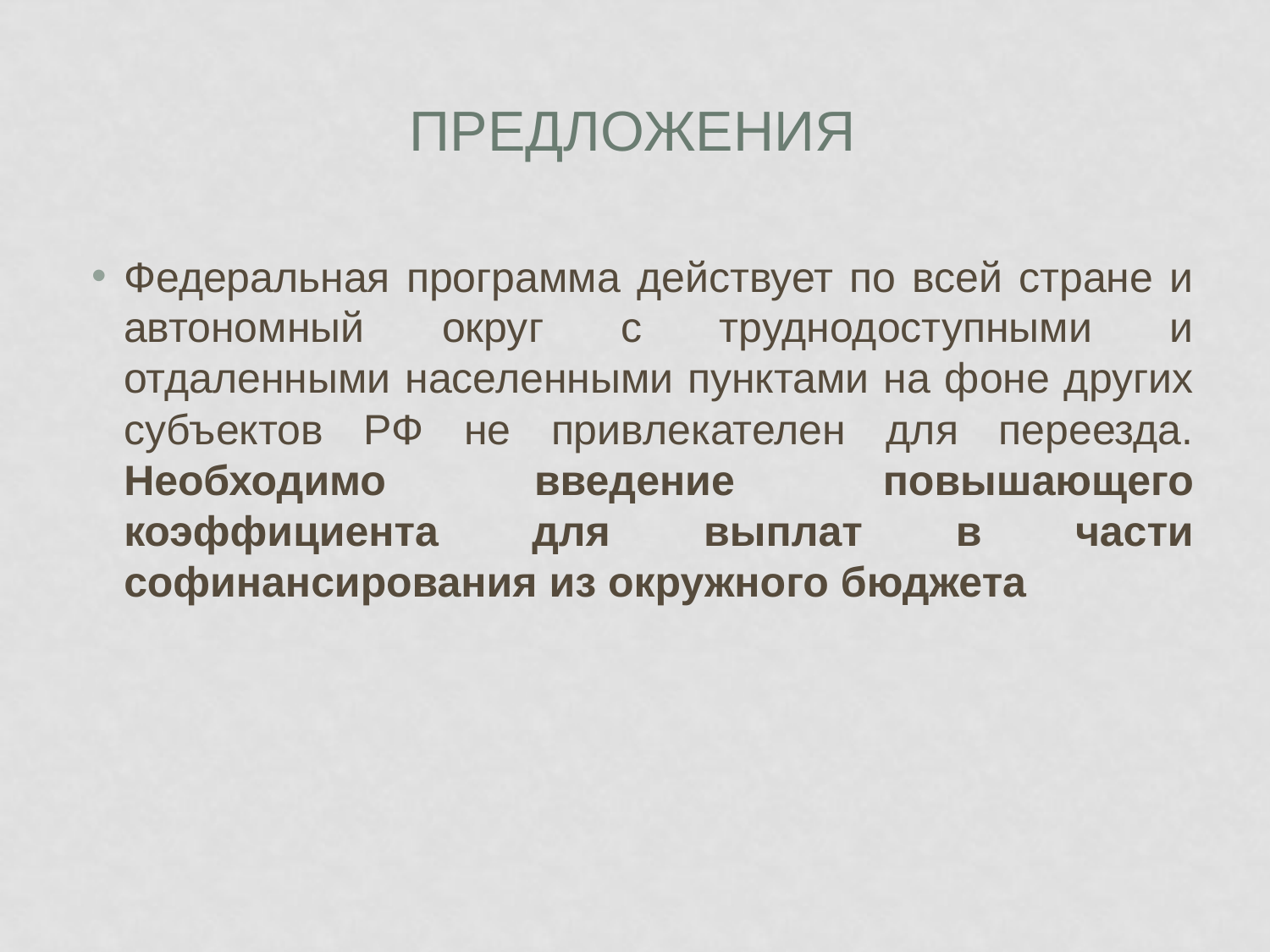

# Предложения
Федеральная программа действует по всей стране и автономный округ с труднодоступными и отдаленными населенными пунктами на фоне других субъектов РФ не привлекателен для переезда. Необходимо введение повышающего коэффициента для выплат в части софинансирования из окружного бюджета